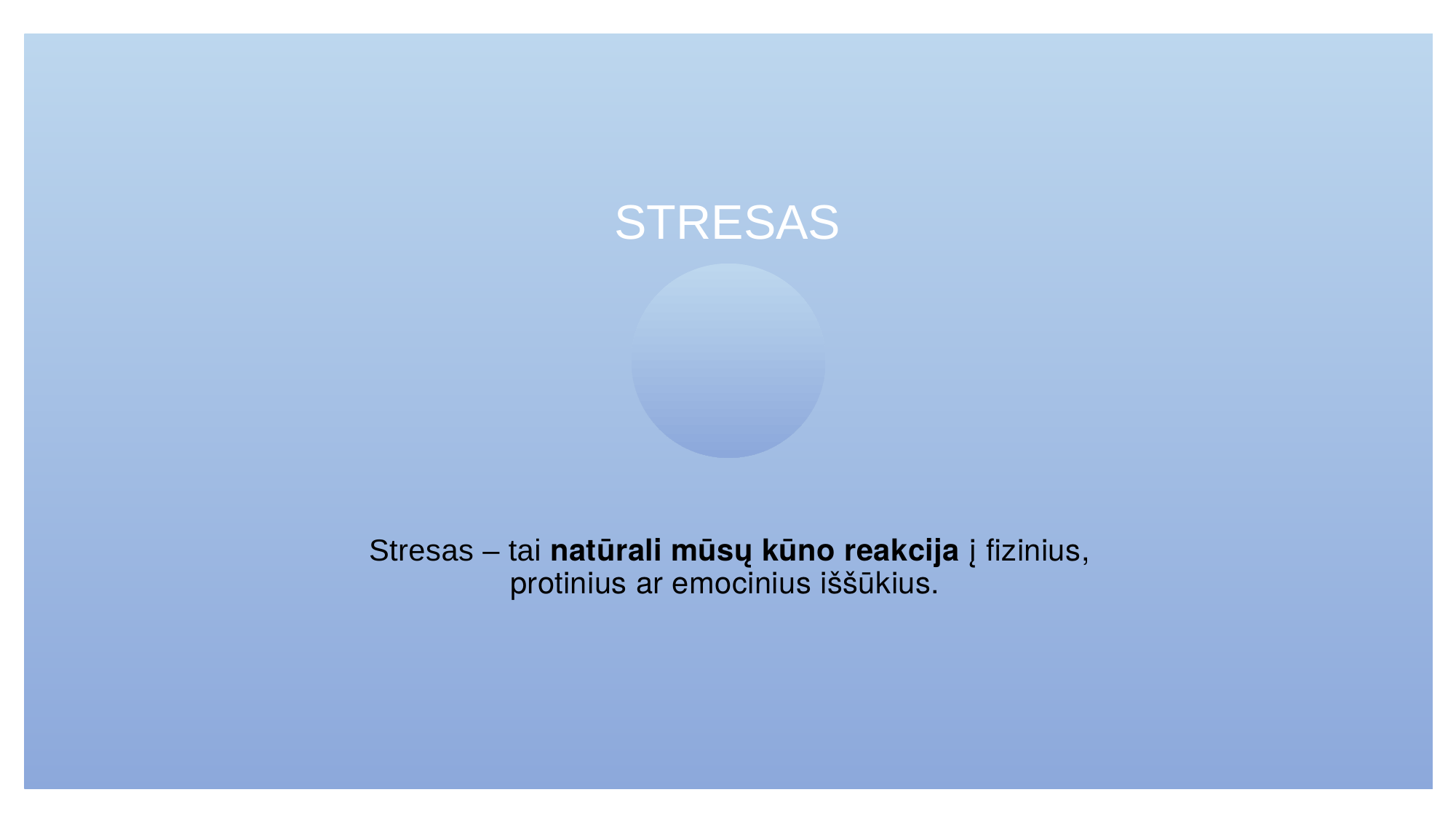

STRESAS

Stresas – tai natūrali mūsų kūno reakcija į fizinius, protinius ar emocinius iššūkius.